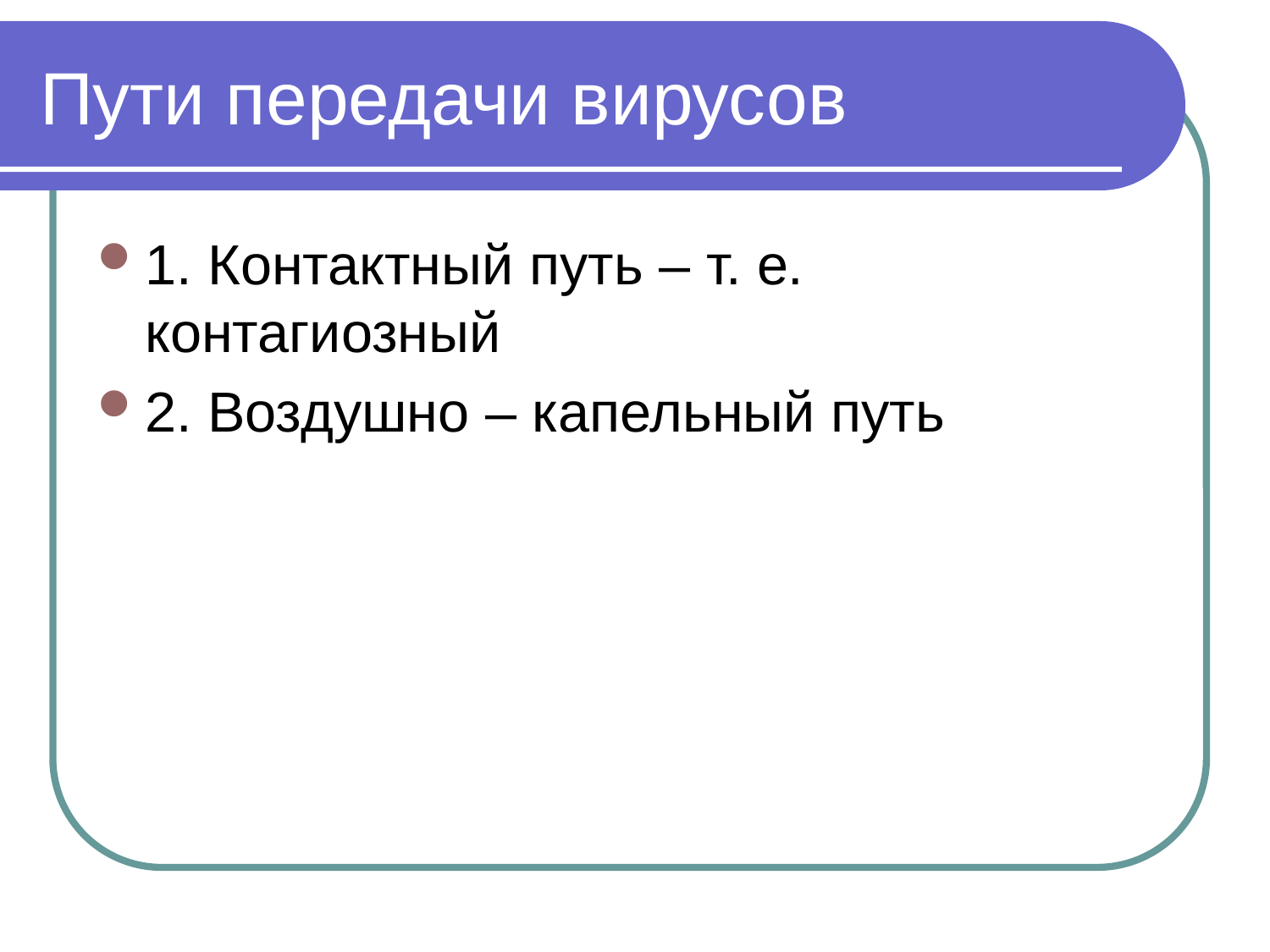

# Пути передачи вирусов
1. Контактный путь – т. е. контагиозный
2. Воздушно – капельный путь